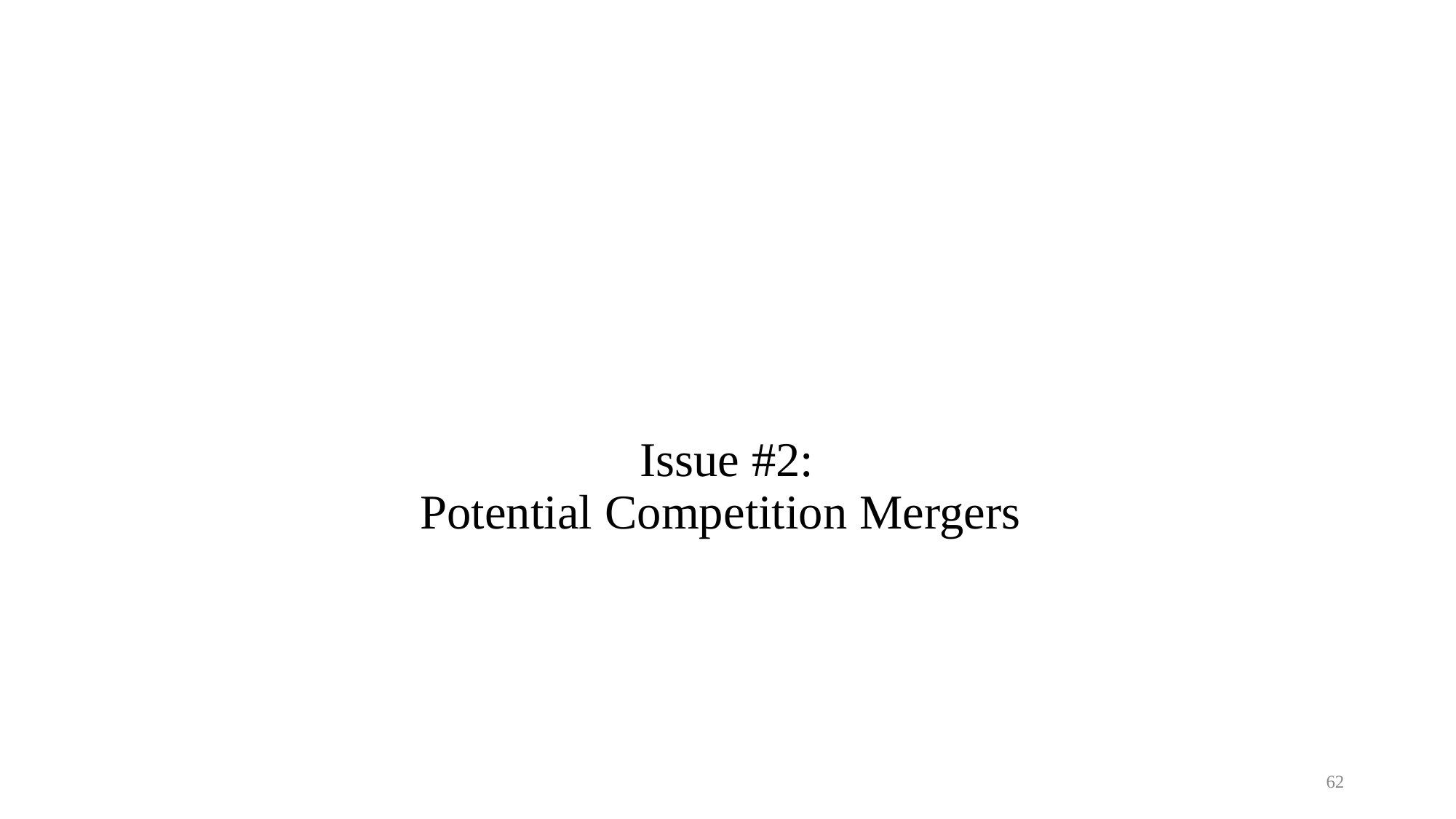

# Issue #2: Potential Competition Mergers

62